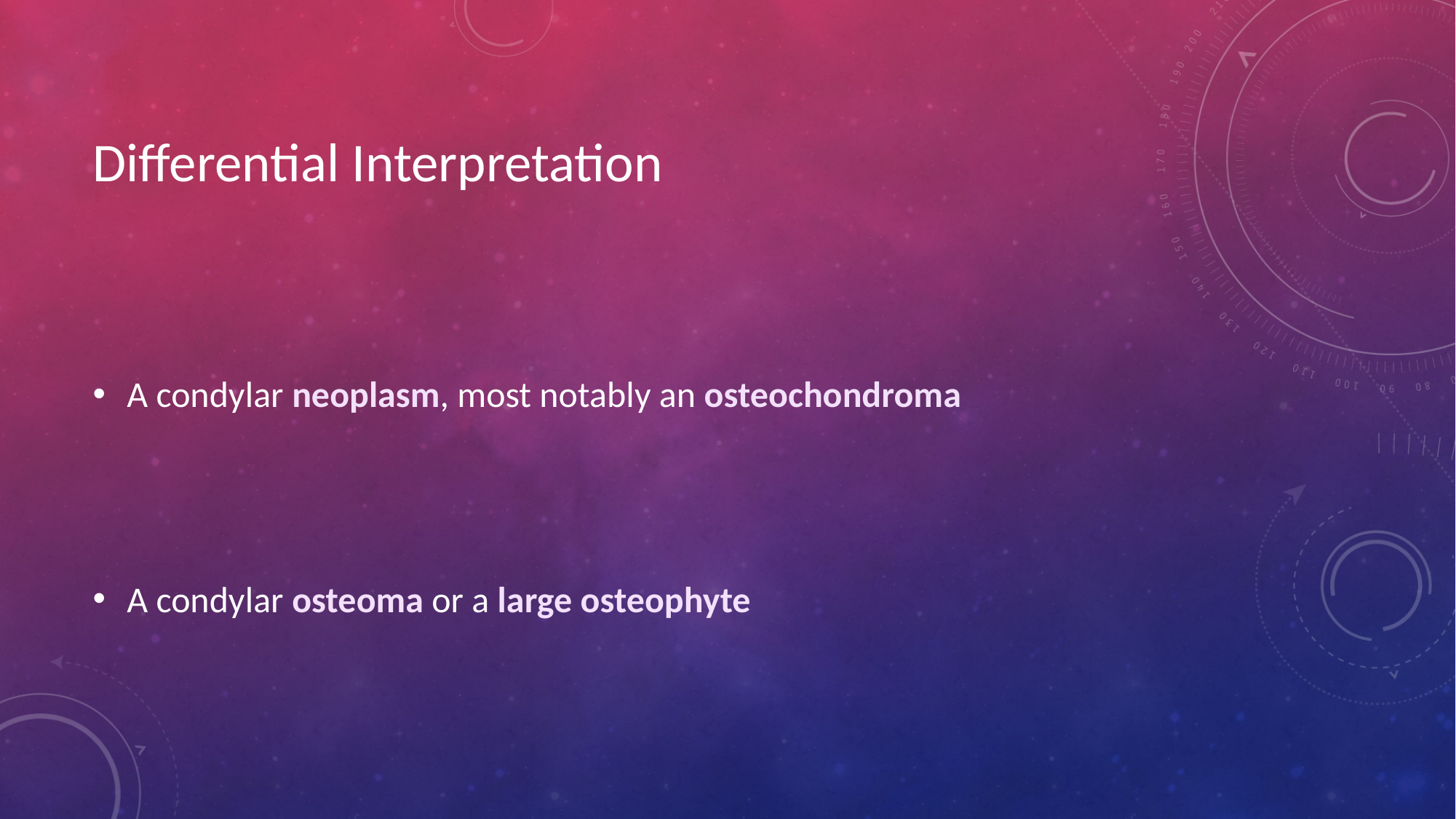

# Differential Interpretation
A condylar neoplasm, most notably an osteochondroma

A condylar osteoma or a large osteophyte